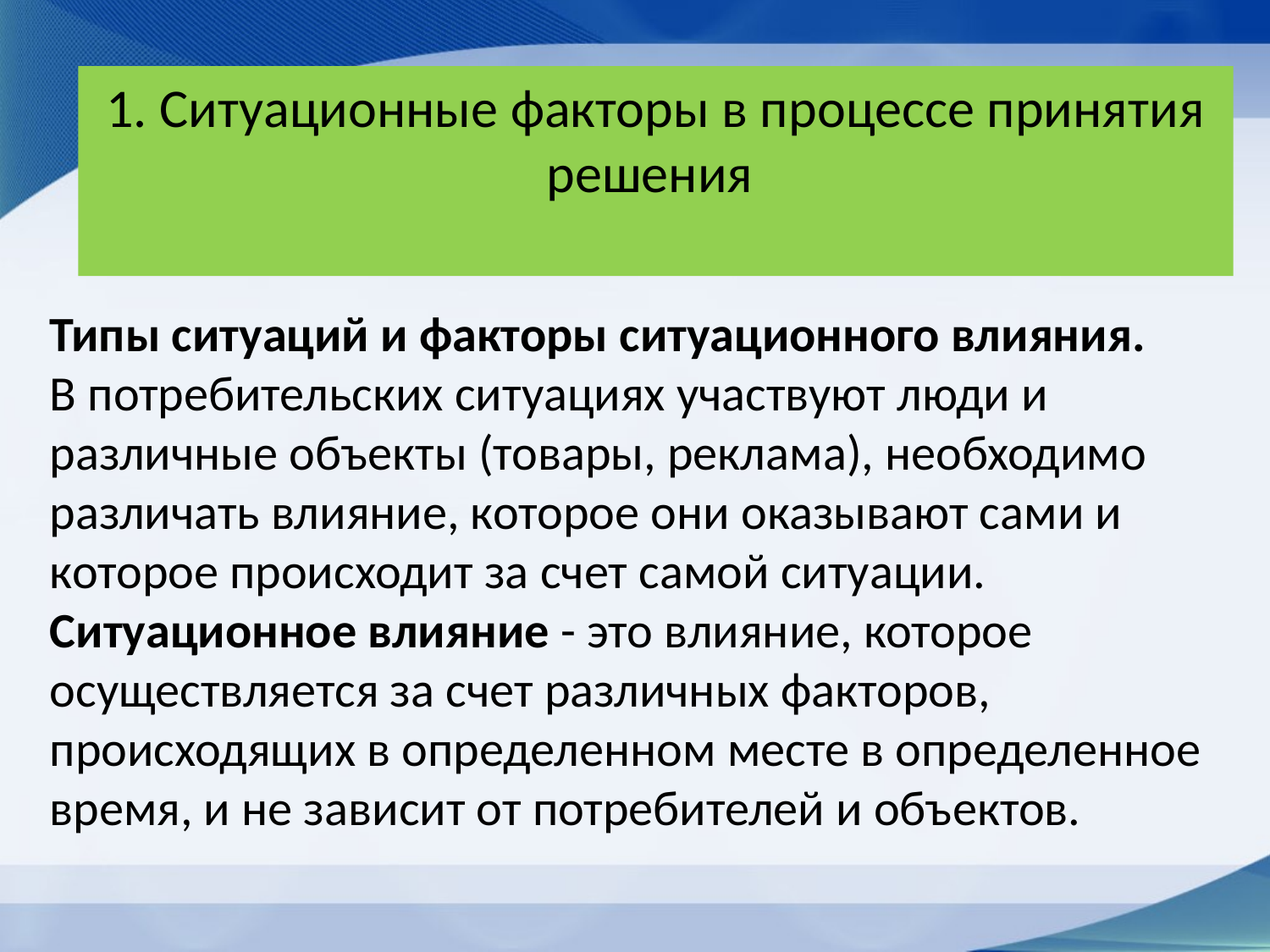

# 1. Ситуационные факторы в процессе принятия решения

Типы ситуаций и факторы ситуационного влияния.
В потребительских ситуациях участвуют люди и различные объекты (товары, реклама), необходимо различать влияние, которое они оказывают сами и которое происходит за счет самой ситуации.
Ситуационное влияние - это влияние, которое осуществляется за счет различных факторов, происходящих в определенном месте в определенное время, и не зависит от потребителей и объектов.